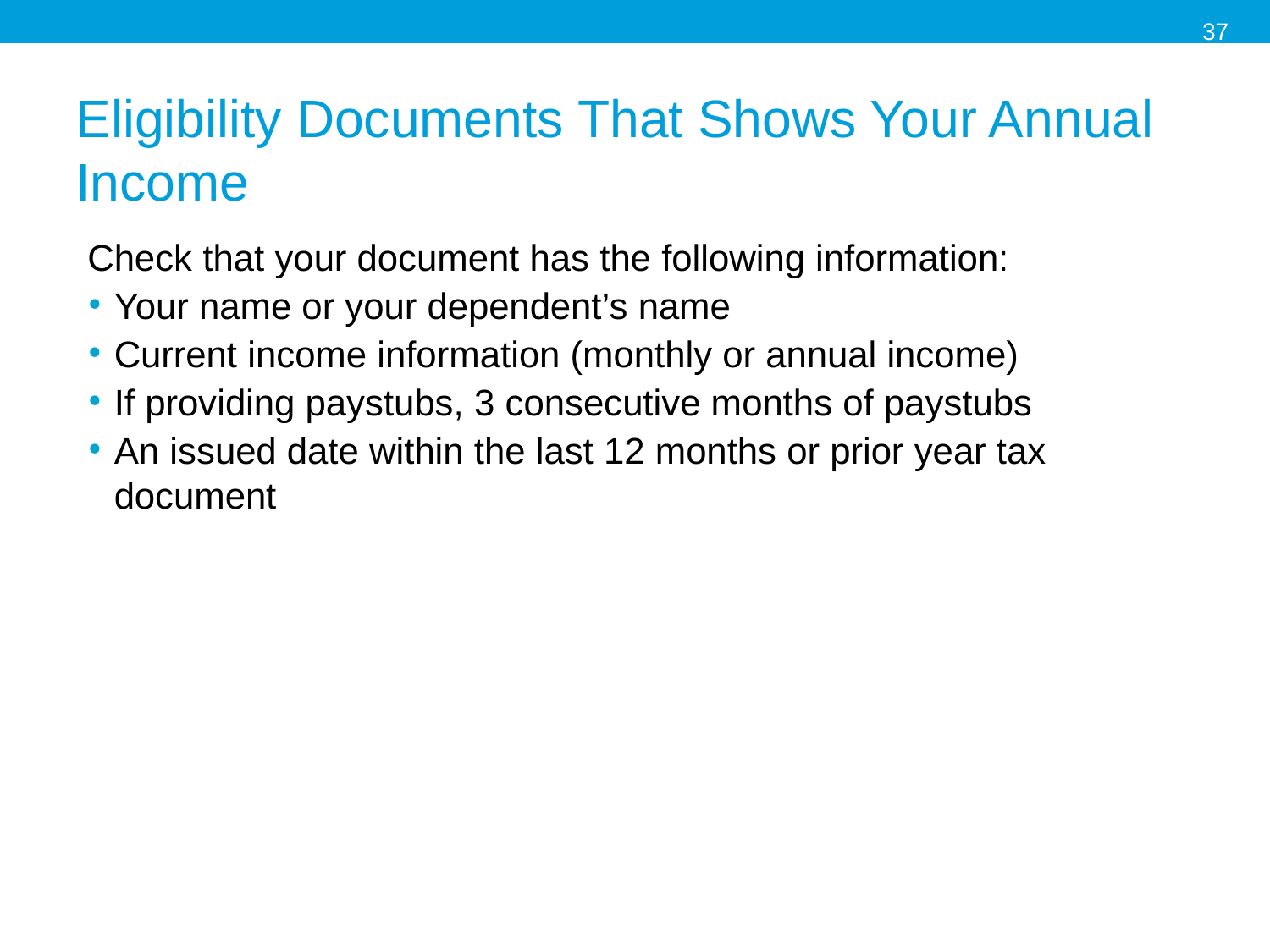

37
# Eligibility Documents That Shows Your Annual Income
Check that your document has the following information:
Your name or your dependent’s name
Current income information (monthly or annual income)
If providing paystubs, 3 consecutive months of paystubs
An issued date within the last 12 months or prior year tax document